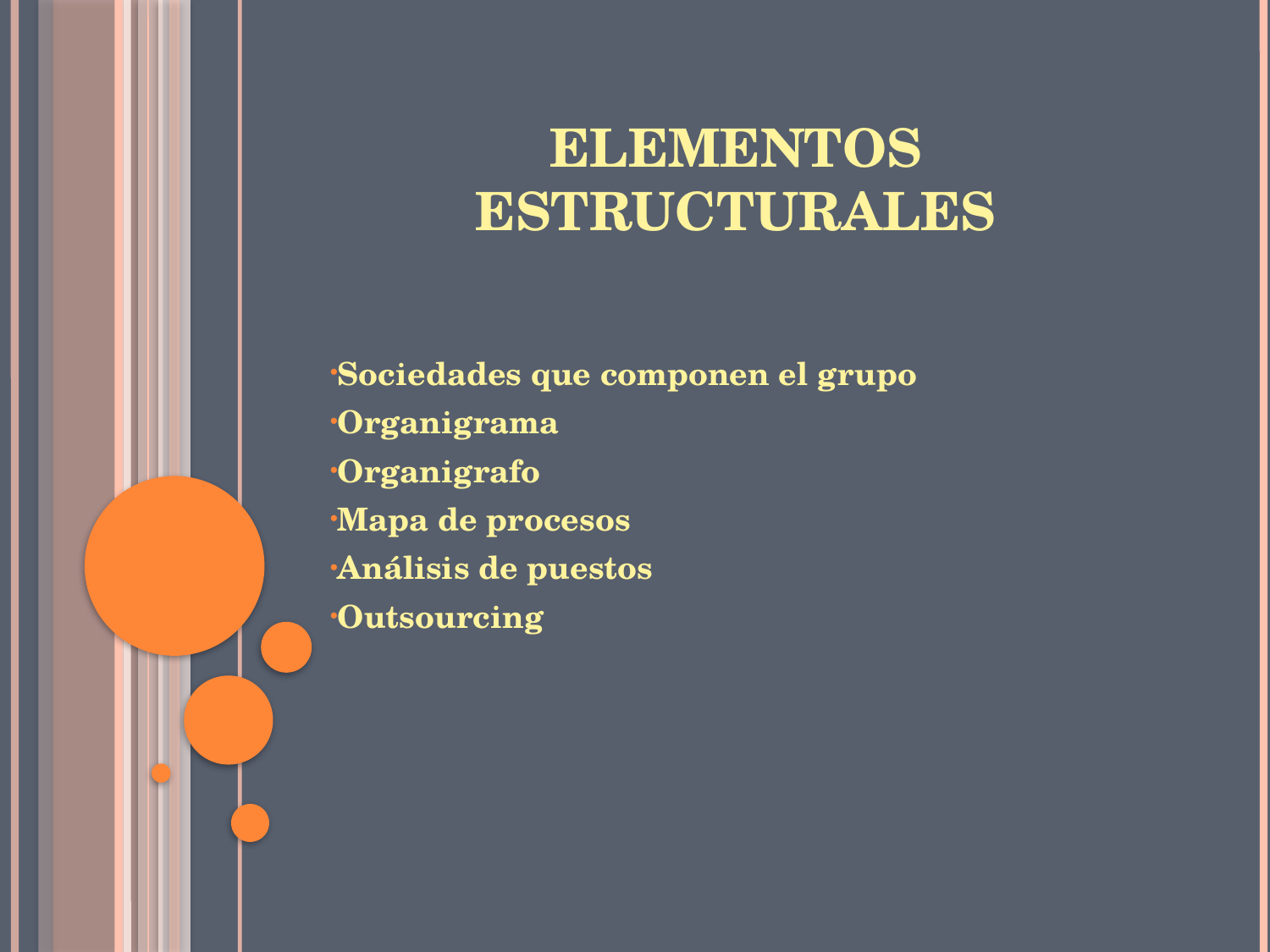

# Elementos Estructurales
Sociedades que componen el grupo
Organigrama
Organigrafo
Mapa de procesos
Análisis de puestos
Outsourcing